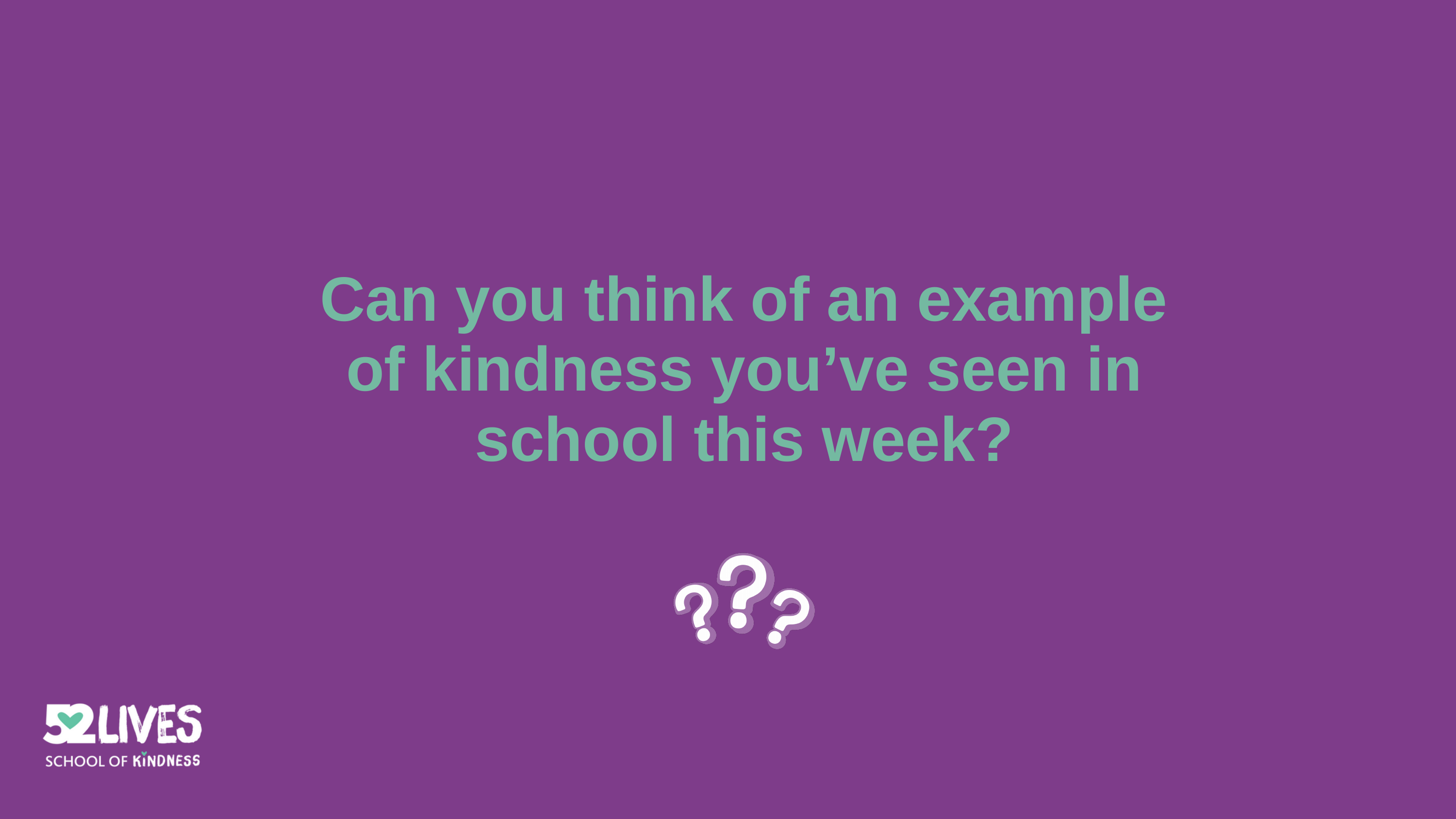

Can you think of an example of kindness you’ve seen in school this week?